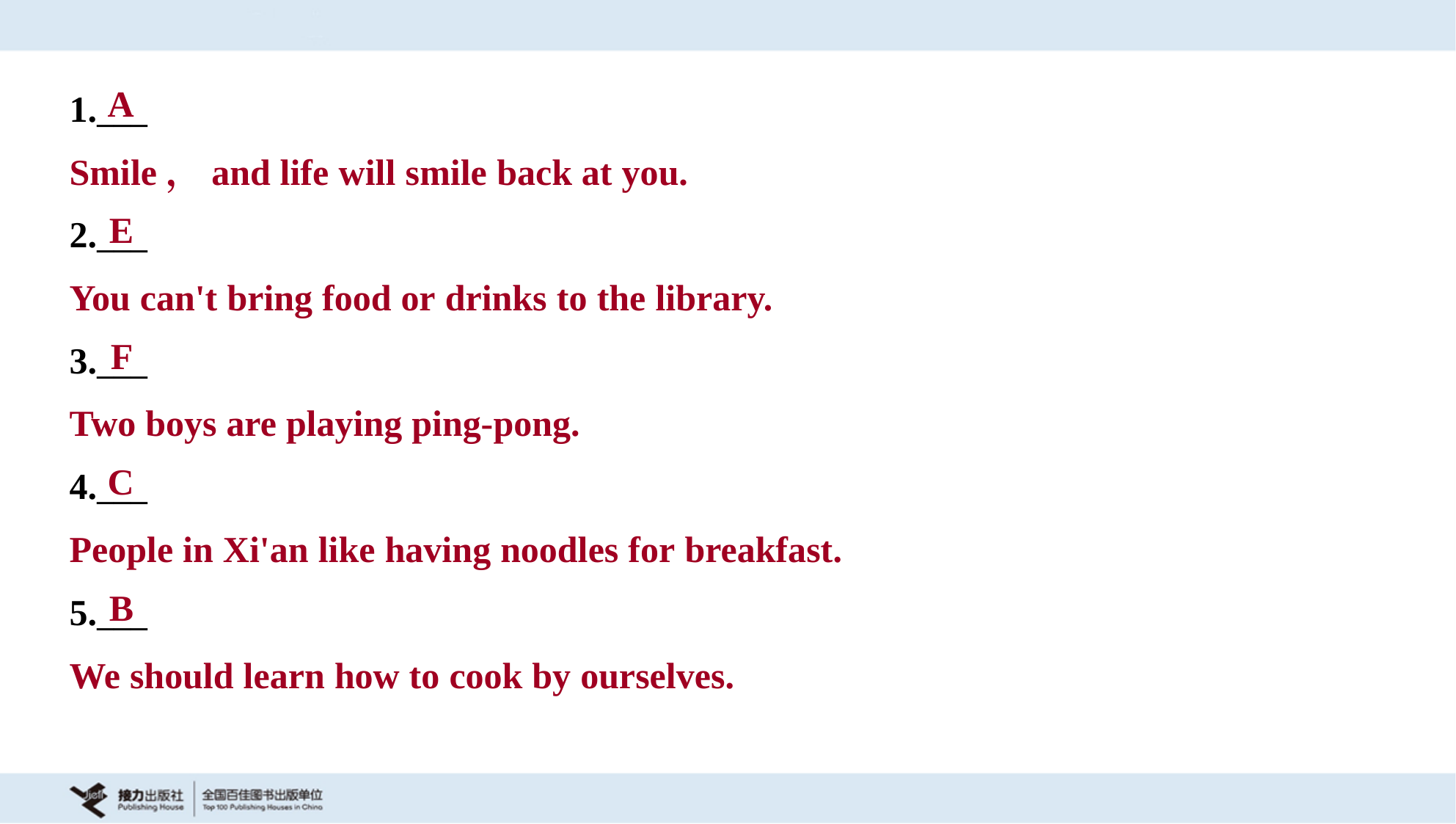

A
1.___
Smile，and life will smile back at you.
E
2.___
You can't bring food or drinks to the library.
F
3.___
Two boys are playing ping-pong.
C
4.___
People in Xi'an like having noodles for breakfast.
B
5.___
We should learn how to cook by ourselves.